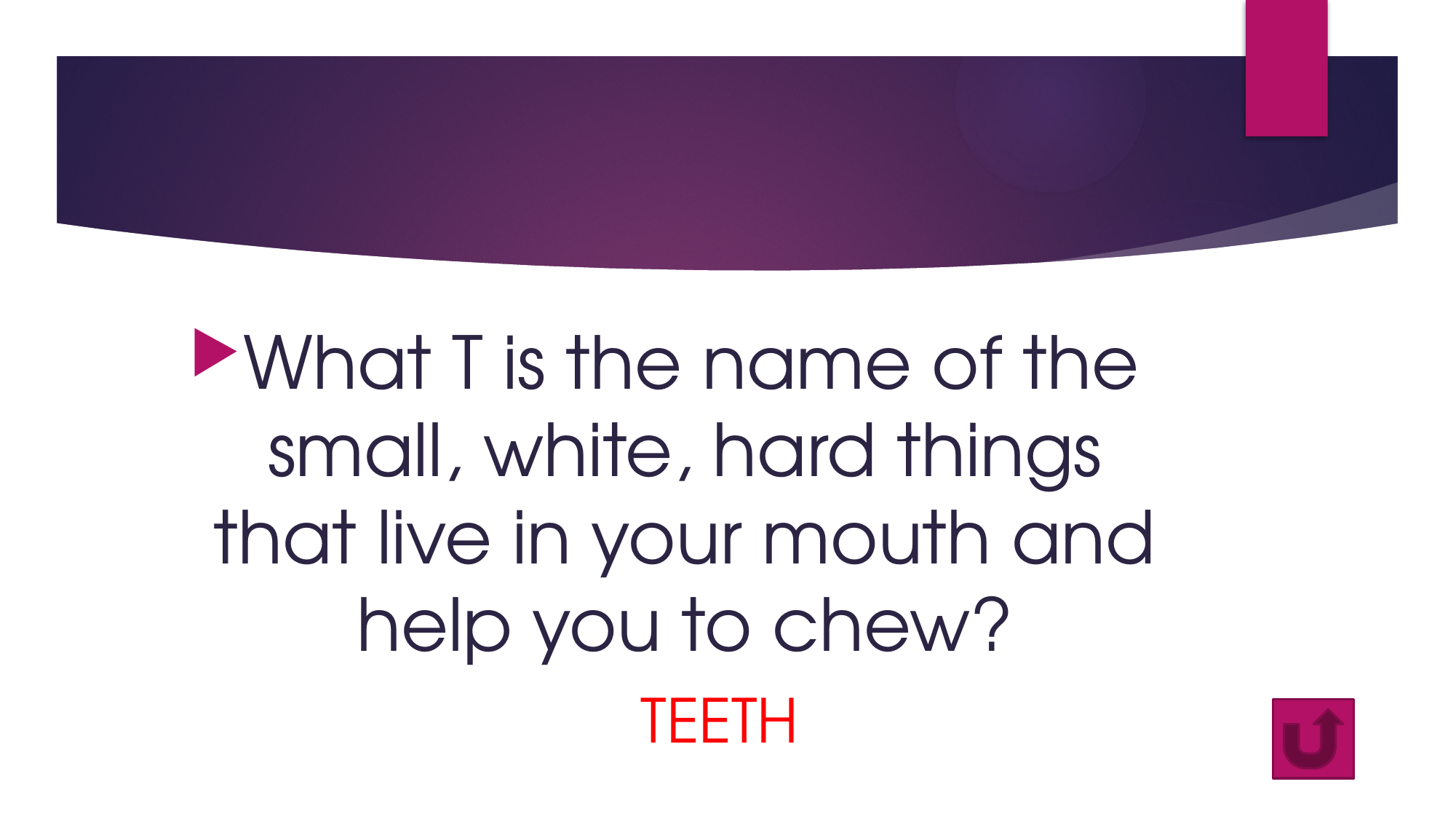

#
What T is the name of the small, white, hard things that live in your mouth and help you to chew?
TEETH